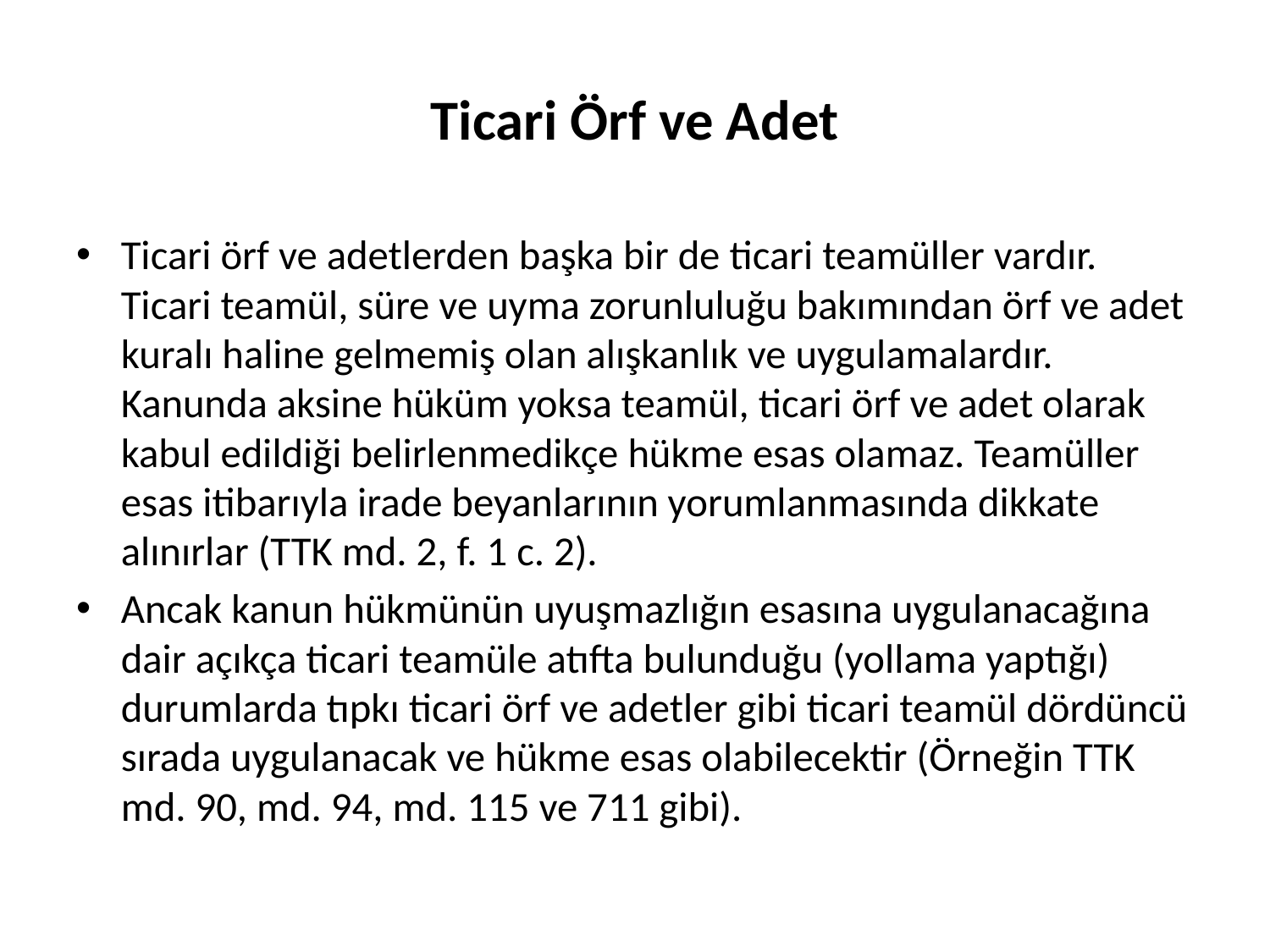

# Ticari Örf ve Adet
Ticari örf ve adetlerden başka bir de ticari teamüller vardır. Ticari teamül, süre ve uyma zorunluluğu bakımından örf ve adet kuralı haline gelmemiş olan alışkanlık ve uygulamalardır. Kanunda aksine hüküm yoksa teamül, ticari örf ve adet olarak kabul edildiği belirlenmedikçe hükme esas olamaz. Teamüller esas itibarıyla irade beyanlarının yorumlanmasında dikkate alınırlar (TTK md. 2, f. 1 c. 2).
Ancak kanun hükmünün uyuşmazlığın esasına uygulanacağına dair açıkça ticari teamüle atıfta bulunduğu (yollama yaptığı) durumlarda tıpkı ticari örf ve adetler gibi ticari teamül dördüncü sırada uygulanacak ve hükme esas olabilecektir (Örneğin TTK md. 90, md. 94, md. 115 ve 711 gibi).